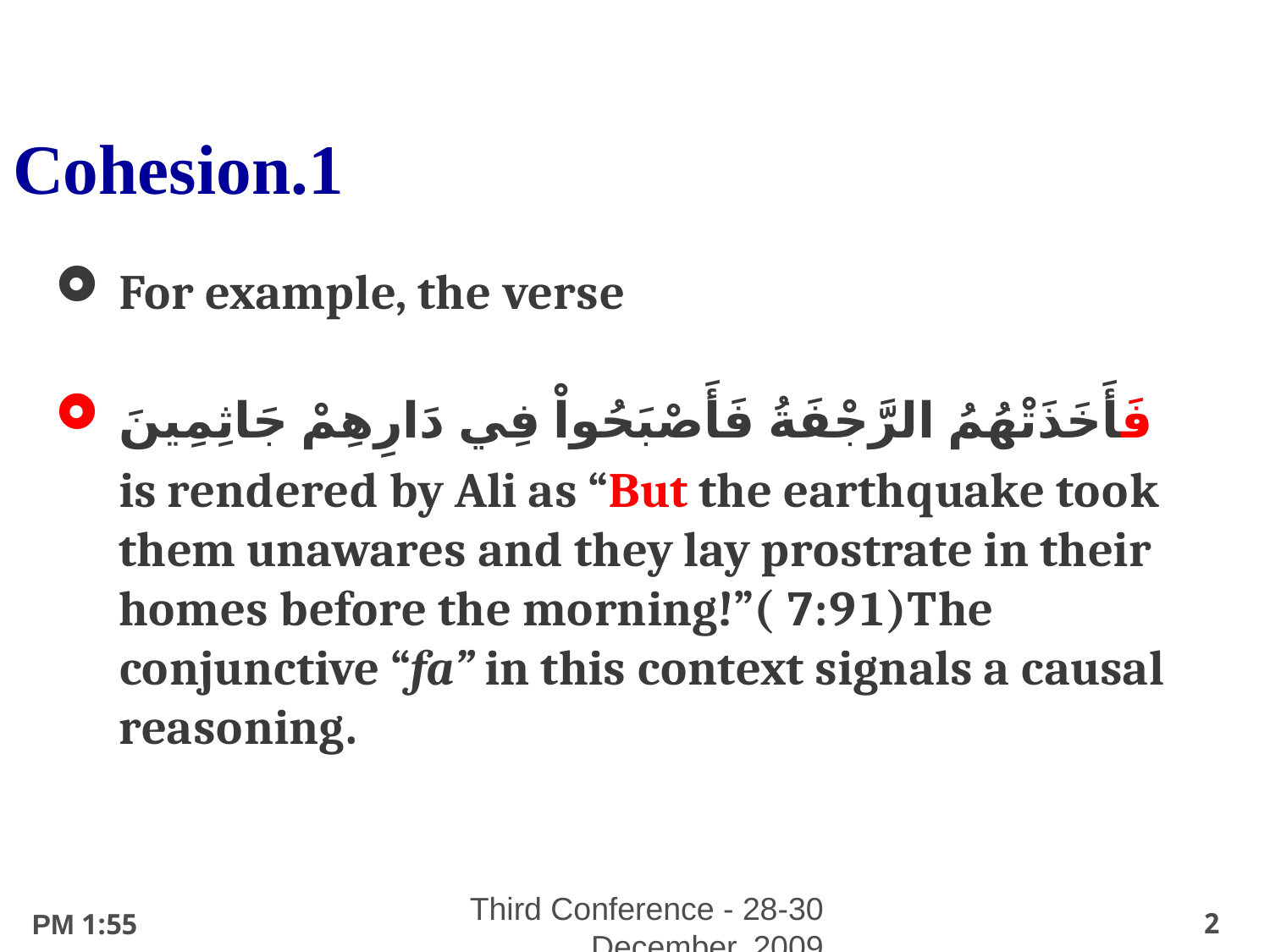

# 1.Cohesion
For example, the verse
فَأَخَذَتْهُمُ الرَّجْفَةُ فَأَصْبَحُواْ فِي دَارِهِمْ جَاثِمِينَ
	is rendered by Ali as “But the earthquake took them unawares and they lay prostrate in their homes before the morning!”( 7:91)The conjunctive “fa” in this context signals a causal reasoning.
Third Conference - 28-30 December, 2009